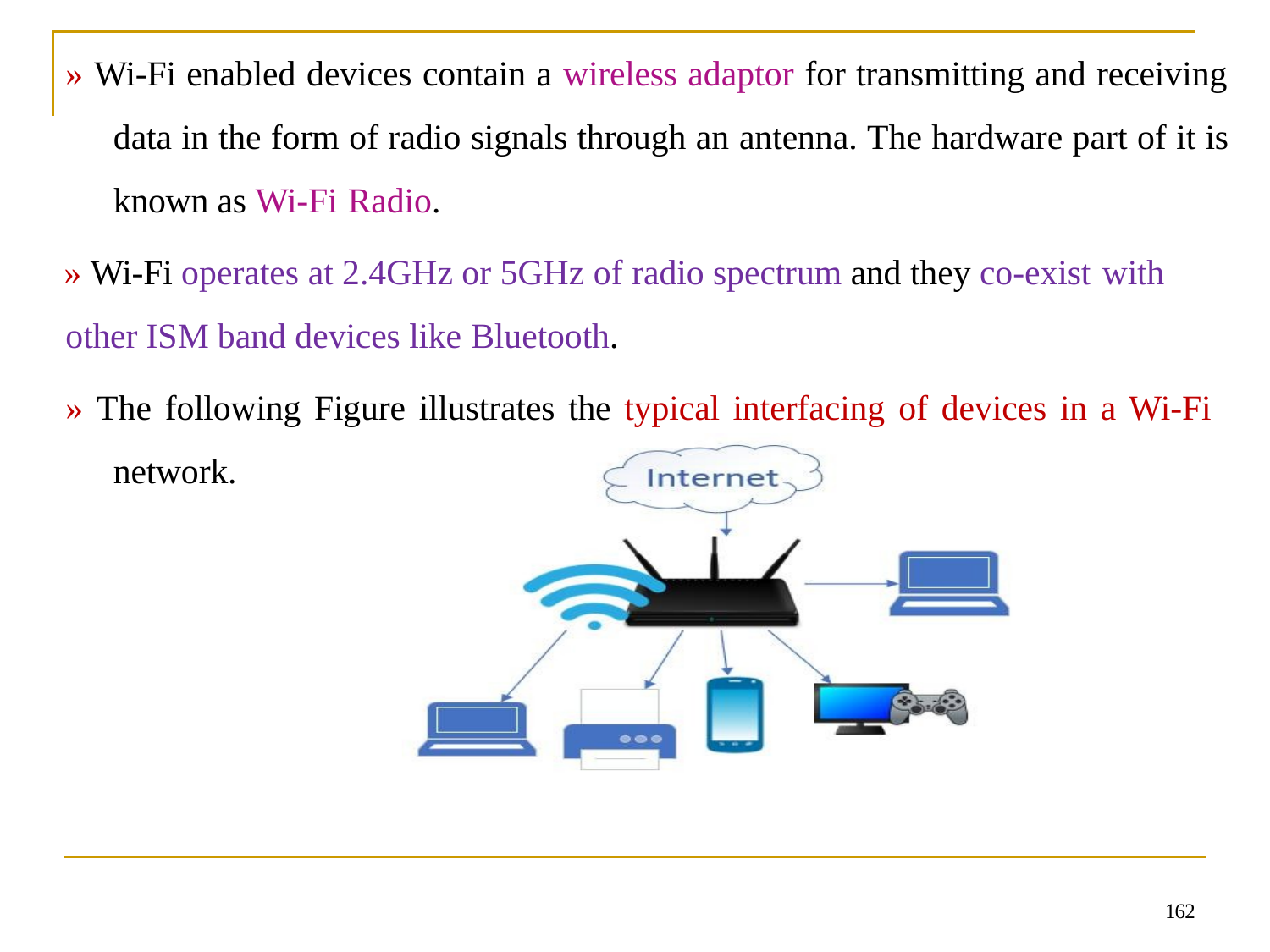

» Wi-Fi enabled devices contain a wireless adaptor for transmitting and receiving  data in the form of radio signals through an antenna. The hardware part of it is  known as Wi-Fi Radio.
» Wi-Fi operates at 2.4GHz or 5GHz of radio spectrum and they co-exist with
other ISM band devices like Bluetooth.
» The following Figure illustrates the typical interfacing of devices in a Wi-Fi   network.

162